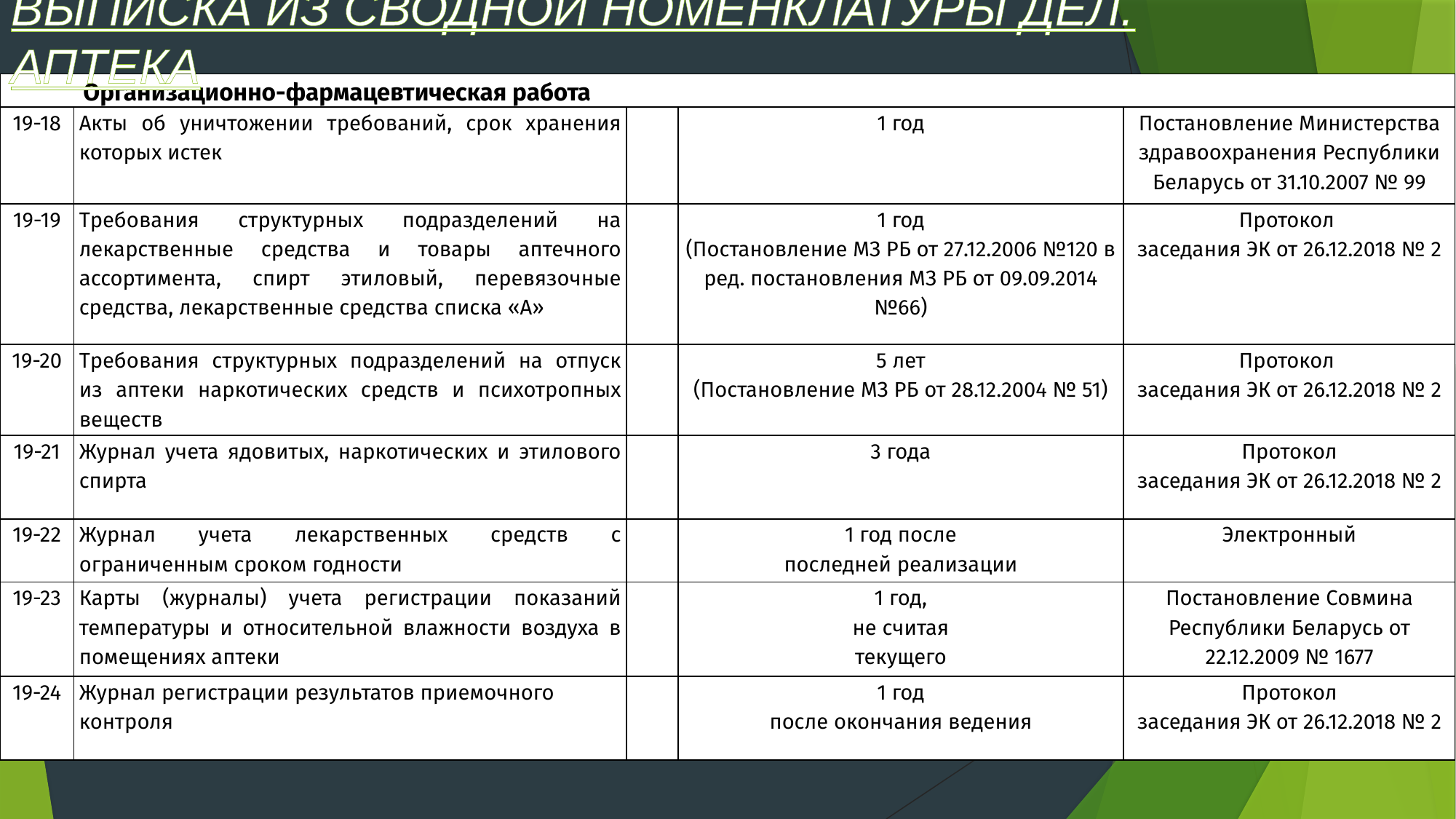

ВЫПИСКА ИЗ СВОДНОЙ НОМЕНКЛАТУРЫ ДЕЛ. АПТЕКА
| Организационно-фармацевтическая работа |  |  |  |  |
| --- | --- | --- | --- | --- |
| 19-18 | Акты об уничтожении требований, срок хранения которых истек |  | 1 год | Постановление Министерства здравоохранения Республики Беларусь от 31.10.2007 № 99 |
| 19-19 | Требования структурных подразделений на лекарственные средства и товары аптечного ассортимента, спирт этиловый, перевязочные средства, лекарственные средства списка «А» |  | 1 год (Постановление МЗ РБ от 27.12.2006 №120 в ред. постановления МЗ РБ от 09.09.2014 №66) | Протокол заседания ЭК от 26.12.2018 № 2 |
| 19-20 | Требования структурных подразделений на отпуск из аптеки наркотических средств и психотропных веществ |  | 5 лет (Постановление МЗ РБ от 28.12.2004 № 51) | Протокол заседания ЭК от 26.12.2018 № 2 |
| 19-21 | Журнал учета ядовитых, наркотических и этилового спирта |  | 3 года | Протокол заседания ЭК от 26.12.2018 № 2 |
| 19-22 | Журнал учета лекарственных средств с ограниченным сроком годности |  | 1 год после последней реализации | Электронный |
| 19-23 | Карты (журналы) учета регистрации показаний температуры и относительной влажности воздуха в помещениях аптеки |  | 1 год, не считая текущего | Постановление Совмина Республики Беларусь от 22.12.2009 № 1677 |
| 19-24 | Журнал регистрации результатов приемочного контроля |  | 1 год после окончания ведения | Протокол заседания ЭК от 26.12.2018 № 2 |